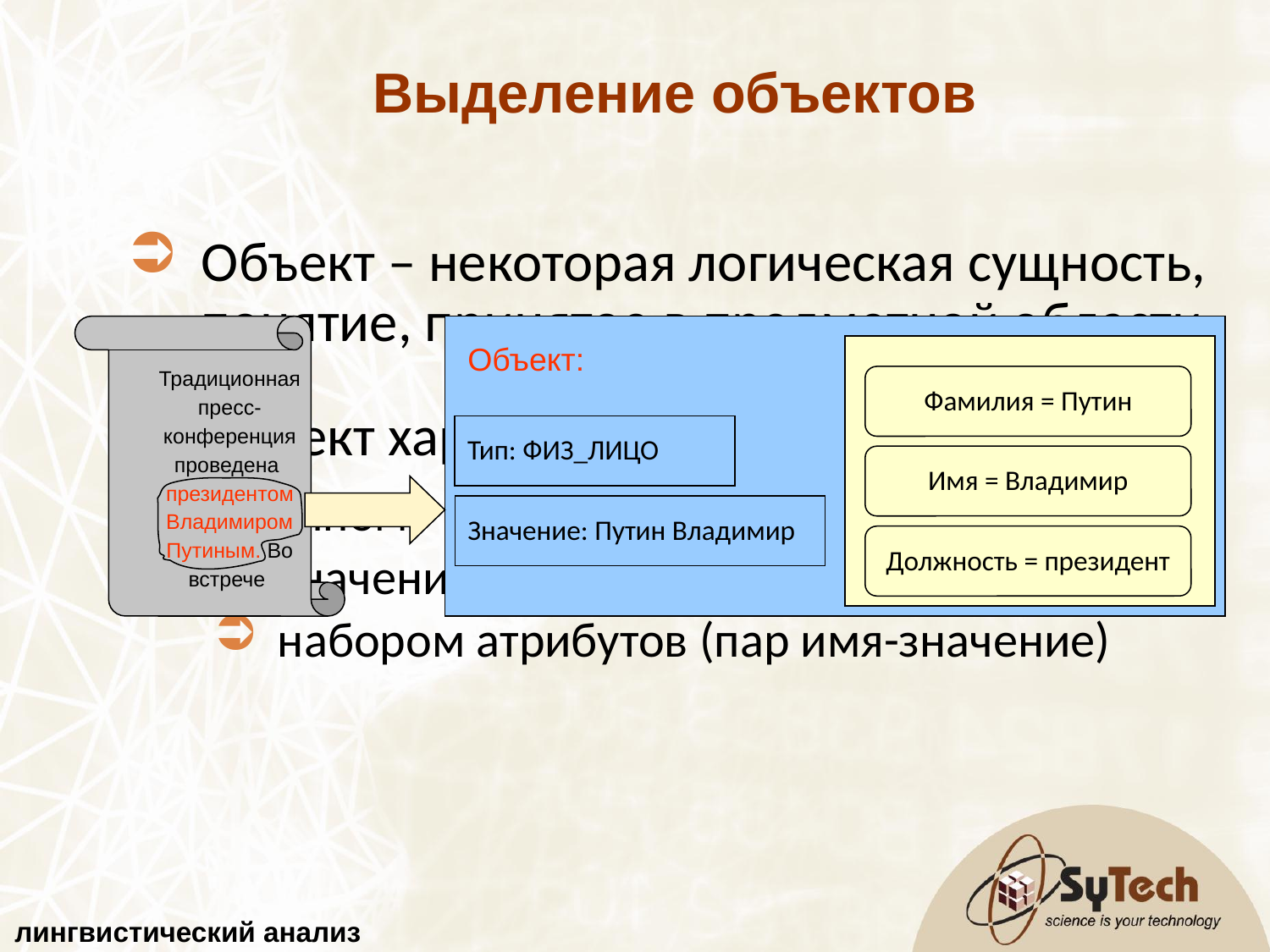

Выделение объектов
Объект – некоторая логическая сущность, понятие, принятое в предметной области
Объект характеризуется:
типом
значением
набором атрибутов (пар имя-значение)

Традиционная пресс-конференция проведена
президентом Владимиром Путиным. Во встрече

Объект:

Фамилия = Путин
Тип: ФИЗ_ЛИЦО
Имя = Владимир
Значение: Путин Владимир
Должность = президент

лингвистический анализ